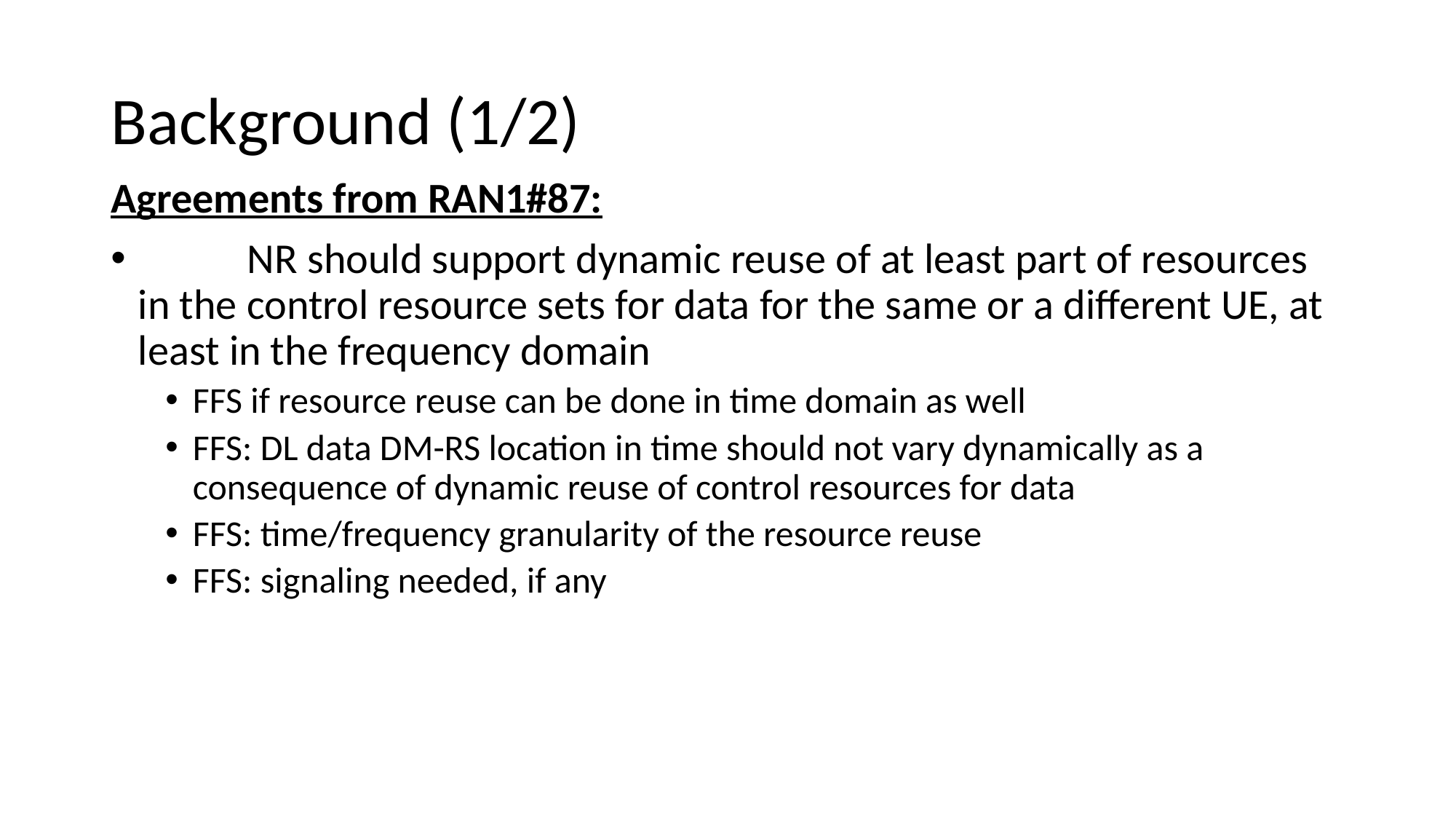

# Background (1/2)
Agreements from RAN1#87:
	NR should support dynamic reuse of at least part of resources in the control resource sets for data for the same or a different UE, at least in the frequency domain
FFS if resource reuse can be done in time domain as well
FFS: DL data DM-RS location in time should not vary dynamically as a consequence of dynamic reuse of control resources for data
FFS: time/frequency granularity of the resource reuse
FFS: signaling needed, if any